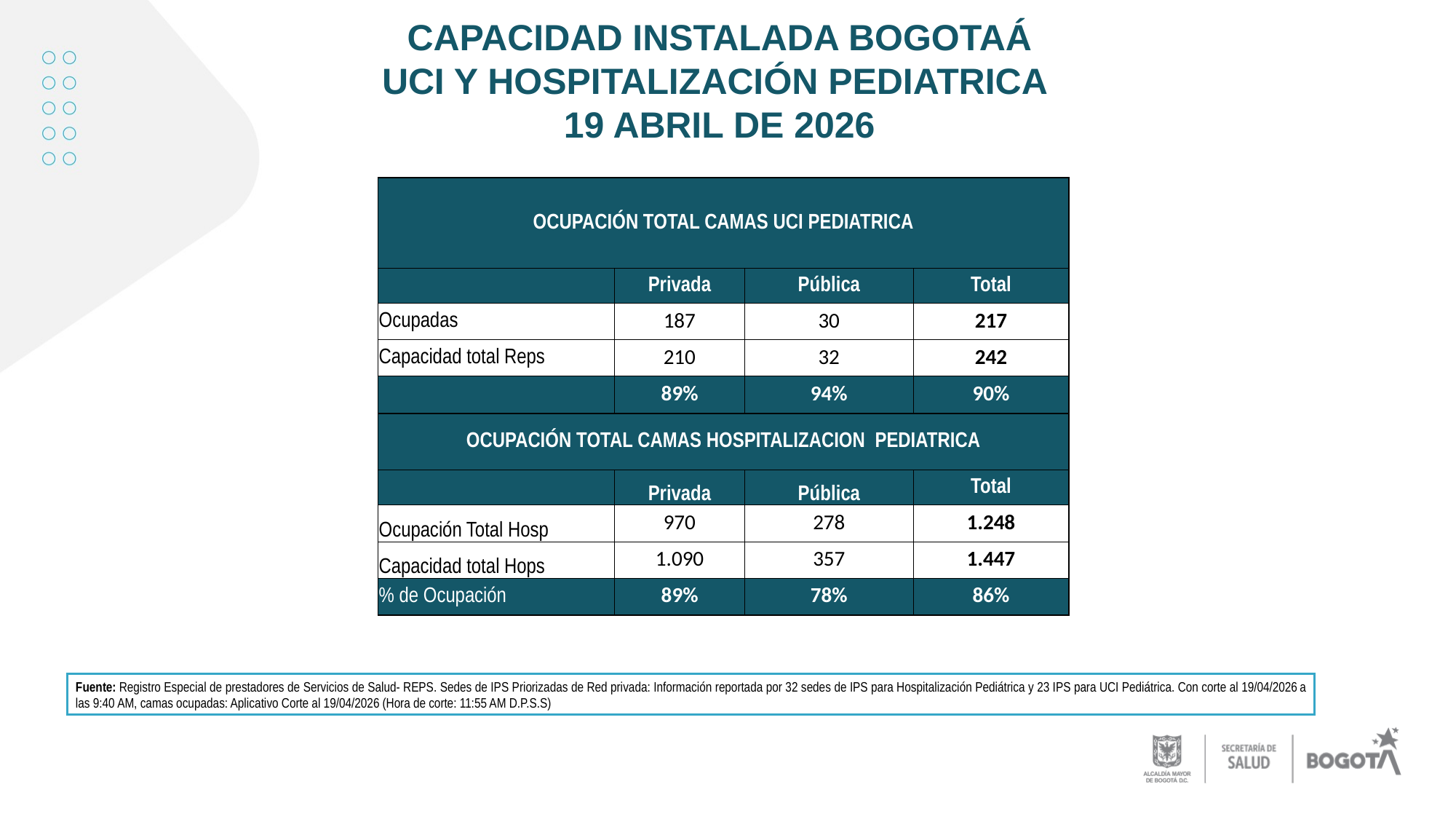

# CAPACIDAD INSTALADA BOGOTAÁ UCI Y HOSPITALIZACIÓN PEDIATRICA 19 ABRIL DE 2026
| OCUPACIÓN TOTAL CAMAS UCI PEDIATRICA |  |  |  |
| --- | --- | --- | --- |
| ​ | Privada​ | Pública​ | Total |
| Ocupadas​ | 187 | 30 | 217 |
| Capacidad total Reps | 210 | 32 | 242 |
|  | 89% | 94% | 90% |
| OCUPACIÓN TOTAL CAMAS HOSPITALIZACION PEDIATRICA |  |  |  |
| ​ | Privada​ | Pública​ | Total |
| Ocupación Total Hosp | 970 | 278 | 1.248 |
| Capacidad total Hops | 1.090 | 357 | 1.447 |
| % de Ocupación | 89% | 78% | 86% |
Fuente: Registro Especial de prestadores de Servicios de Salud- REPS. Sedes de IPS Priorizadas de Red privada: Información reportada por 32 sedes de IPS para Hospitalización Pediátrica y 23 IPS para UCI Pediátrica. Con corte al 19/04/2026 a las 9:40 AM, camas ocupadas: Aplicativo Corte al 19/04/2026 (Hora de corte: 11:55 AM D.P.S.S)